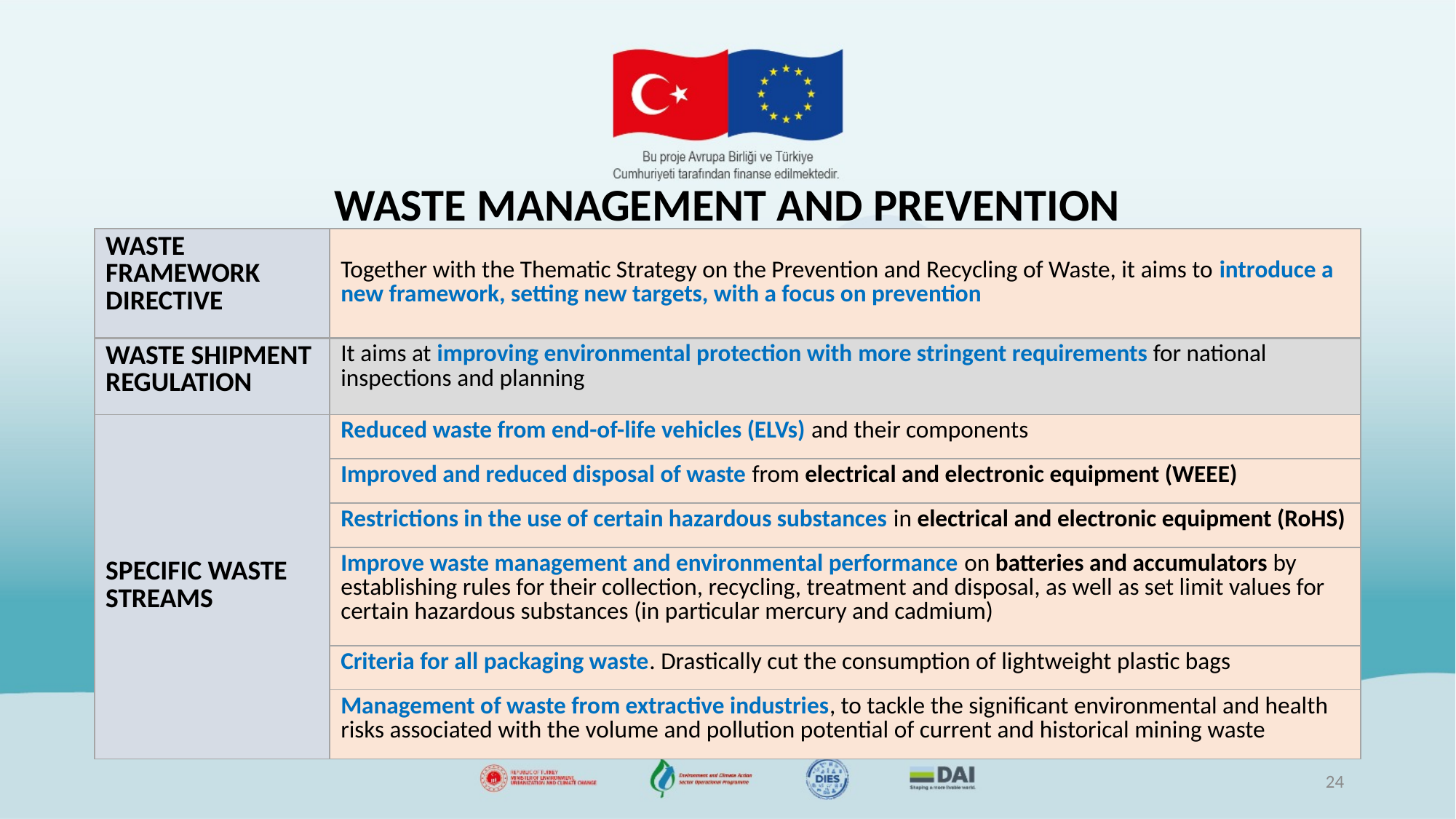

# WASTE MANAGEMENT AND PREVENTION
| WASTE FRAMEWORK DIRECTIVE | Together with the Thematic Strategy on the Prevention and Recycling of Waste, it aims to introduce a new framework, setting new targets, with a focus on prevention |
| --- | --- |
| WASTE SHIPMENT REGULATION | It aims at improving environmental protection with more stringent requirements for national inspections and planning |
| SPECIFIC WASTE STREAMS | Reduced waste from end-of-life vehicles (ELVs) and their components |
|  | Improved and reduced disposal of waste from electrical and electronic equipment (WEEE) |
|  | Restrictions in the use of certain hazardous substances in electrical and electronic equipment (RoHS) |
|  | Improve waste management and environmental performance on batteries and accumulators by establishing rules for their collection, recycling, treatment and disposal, as well as set limit values for certain hazardous substances (in particular mercury and cadmium) |
|  | Criteria for all packaging waste. Drastically cut the consumption of lightweight plastic bags |
|  | Management of waste from extractive industries, to tackle the significant environmental and health risks associated with the volume and pollution potential of current and historical mining waste |

24